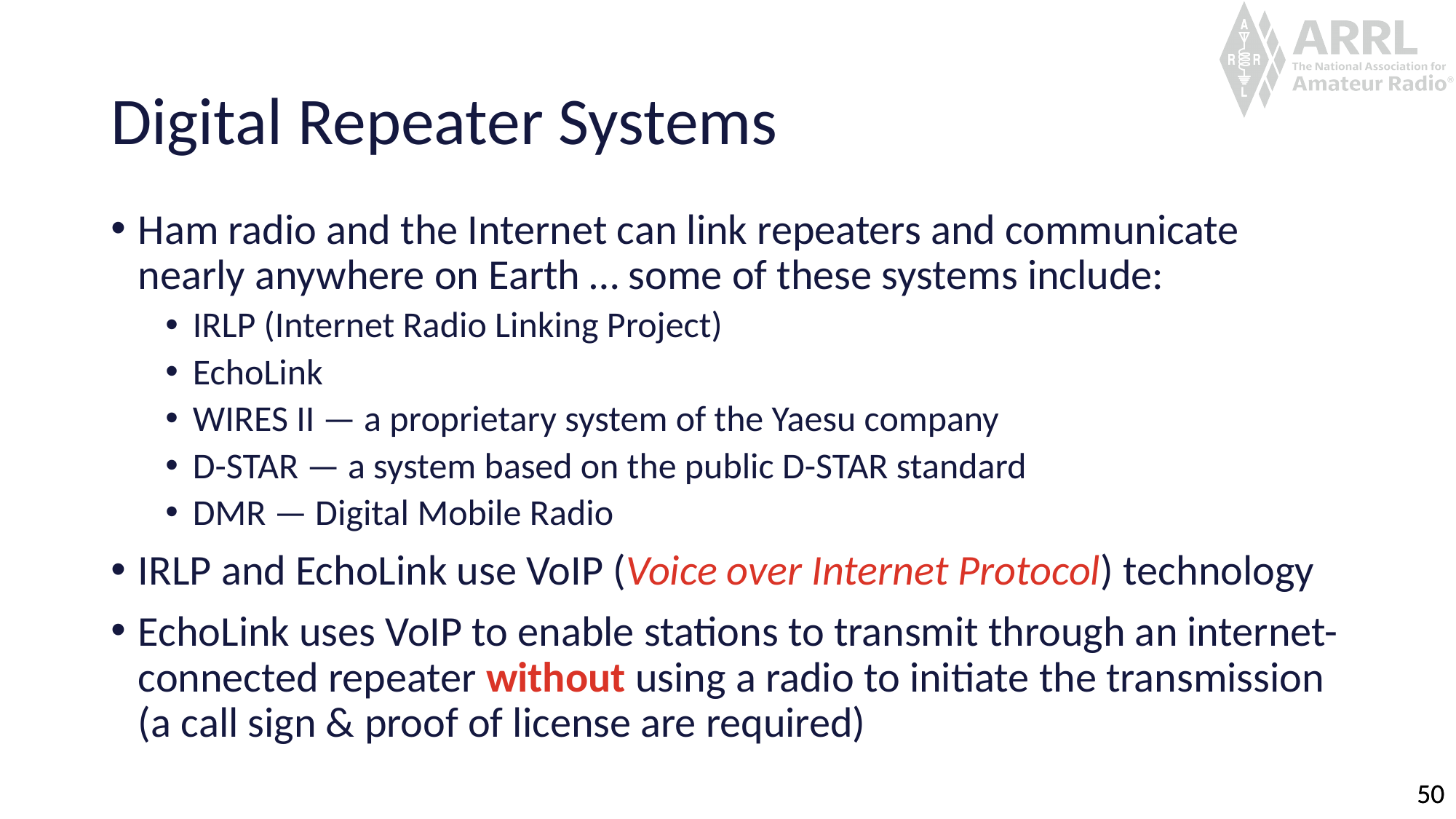

# Digital Repeater Systems
Ham radio and the Internet can link repeaters and communicate nearly anywhere on Earth … some of these systems include:
IRLP (Internet Radio Linking Project)
EchoLink
WIRES II — a proprietary system of the Yaesu company
D-STAR — a system based on the public D-STAR standard
DMR — Digital Mobile Radio
IRLP and EchoLink use VoIP (Voice over Internet Protocol) technology
EchoLink uses VoIP to enable stations to transmit through an internet-connected repeater without using a radio to initiate the transmission (a call sign & proof of license are required)